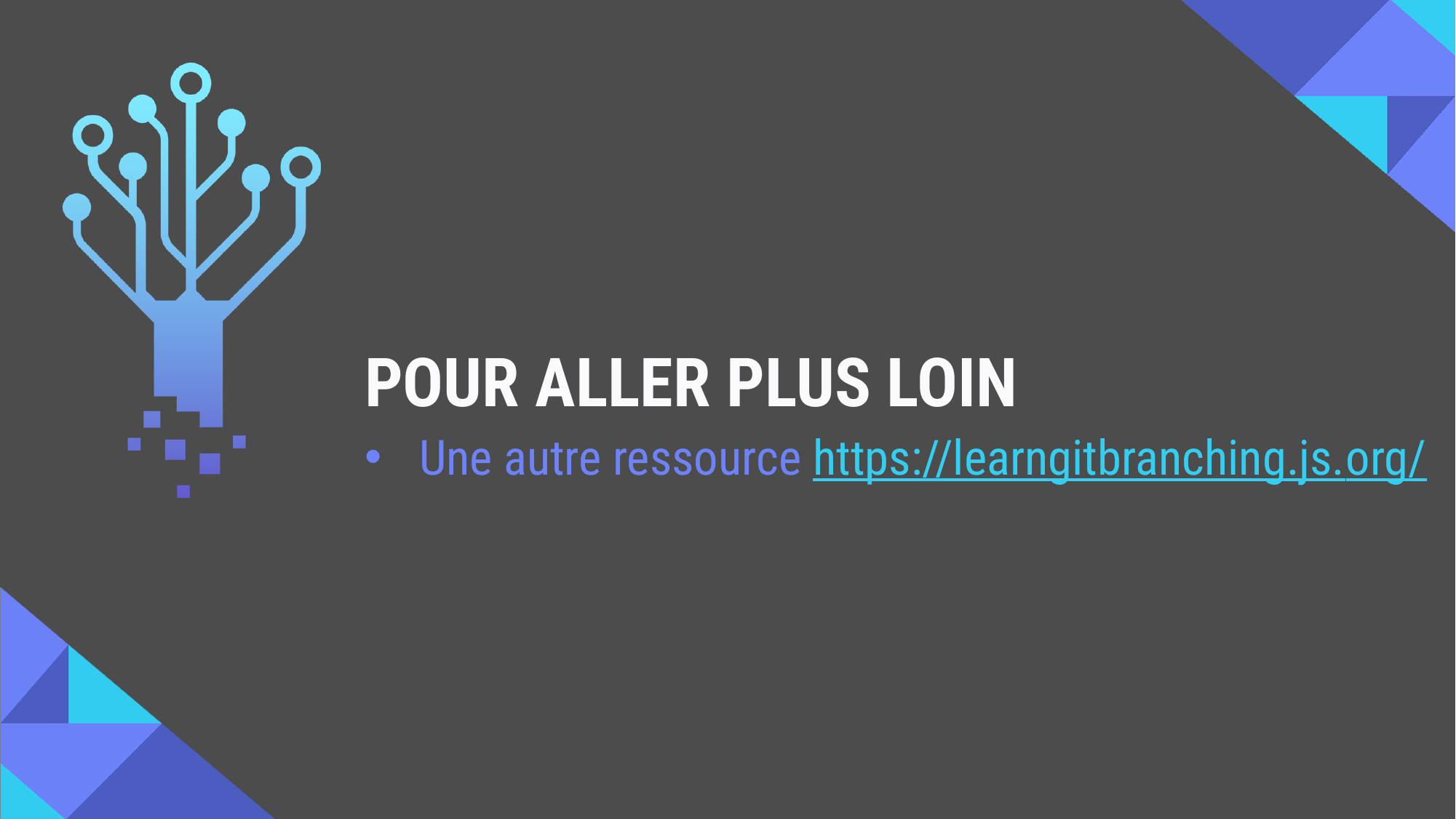

# POUR ALLer Plus loin
Une autre ressource https://learngitbranching.js.org/